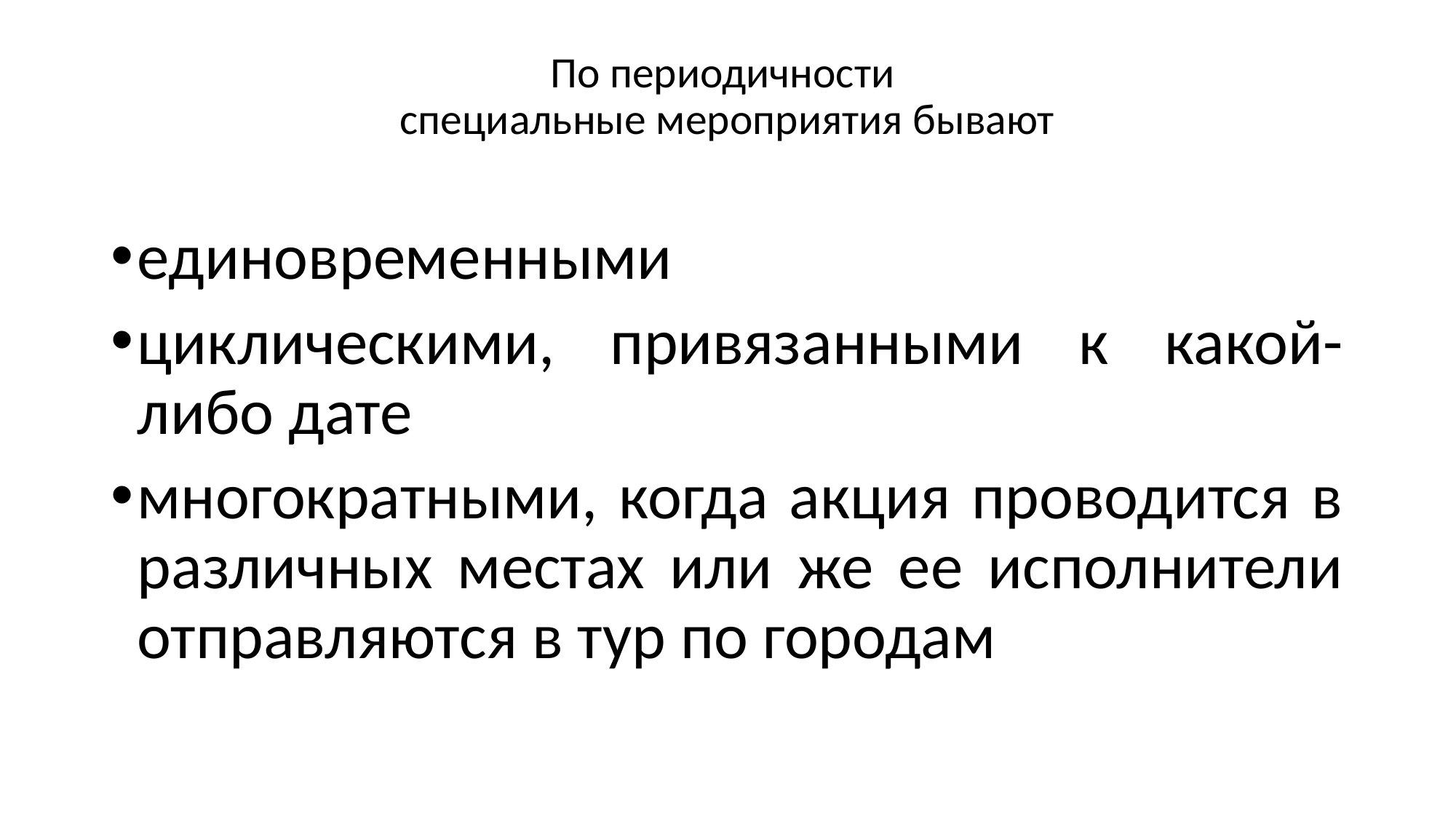

# По периодичности специальные мероприятия бывают
единовременными
циклическими, привязанными к какой-либо дате
многократными, когда акция проводится в различных местах или же ее исполнители отправляются в тур по городам